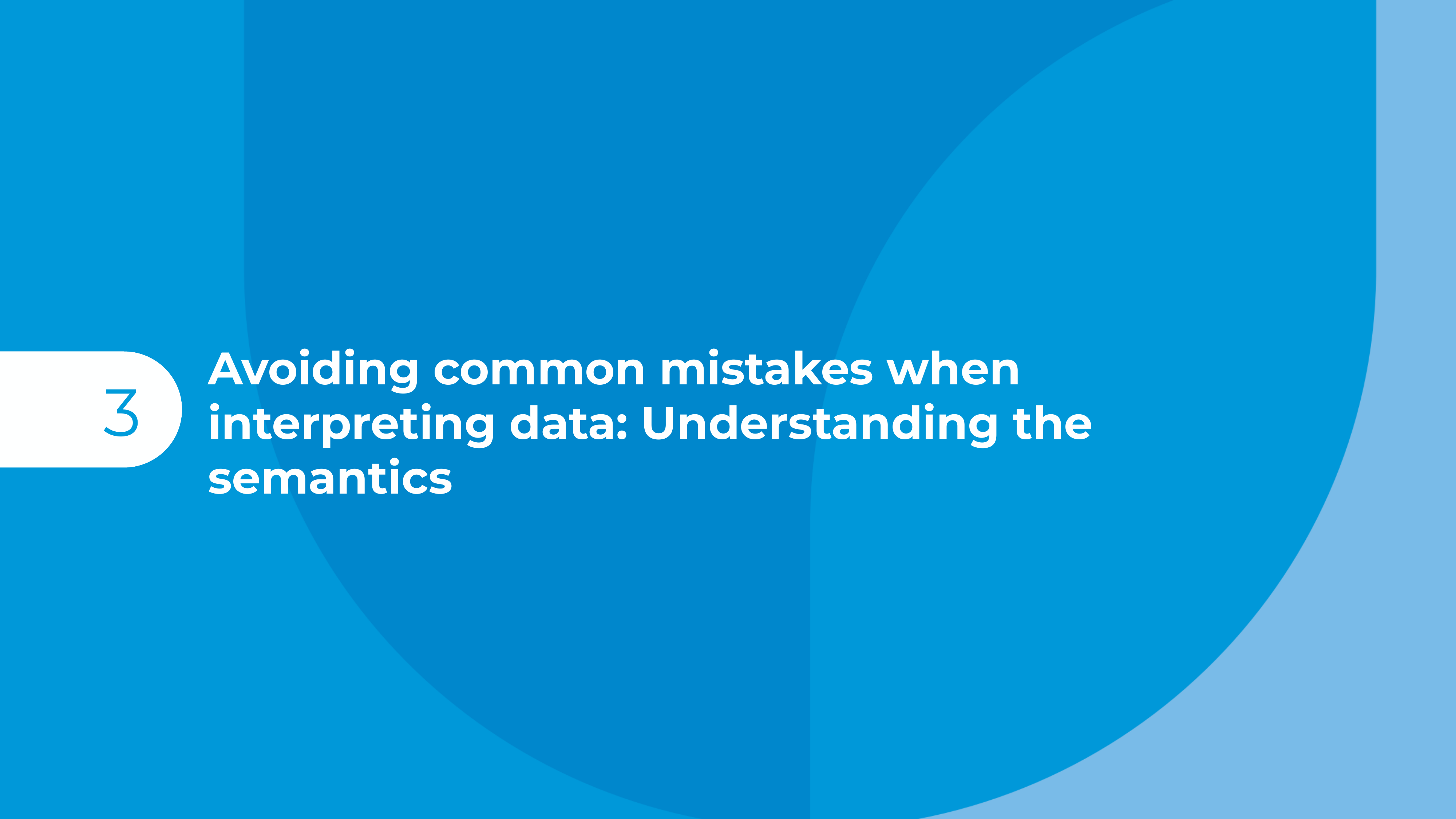

Avoiding common mistakes when interpreting data: Understanding the semantics
3